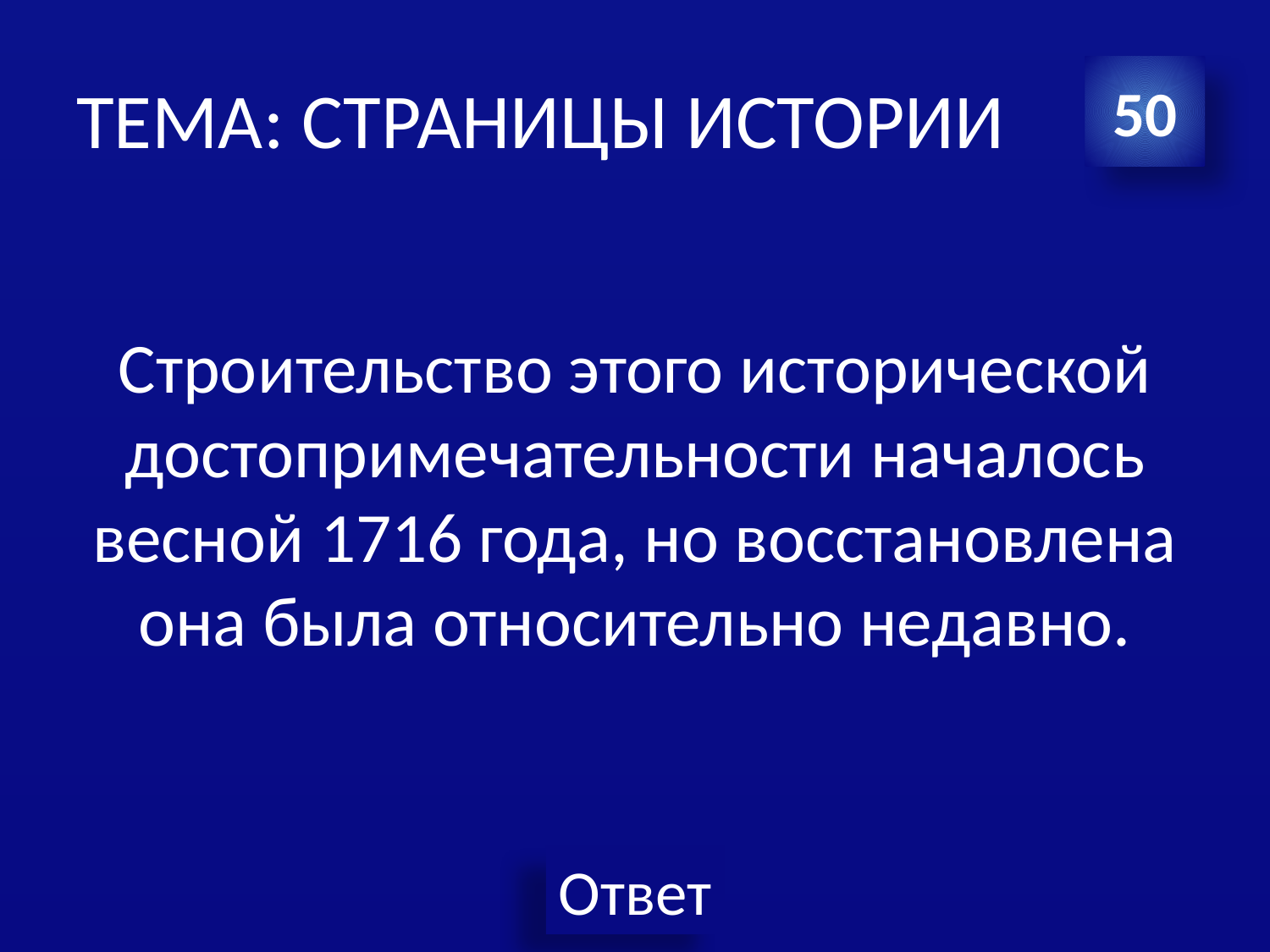

# ТЕМА: СТРАНИЦЫ ИСТОРИИ
50
Строительство этого исторической достопримечательности началось весной 1716 года, но восстановлена она была относительно недавно.